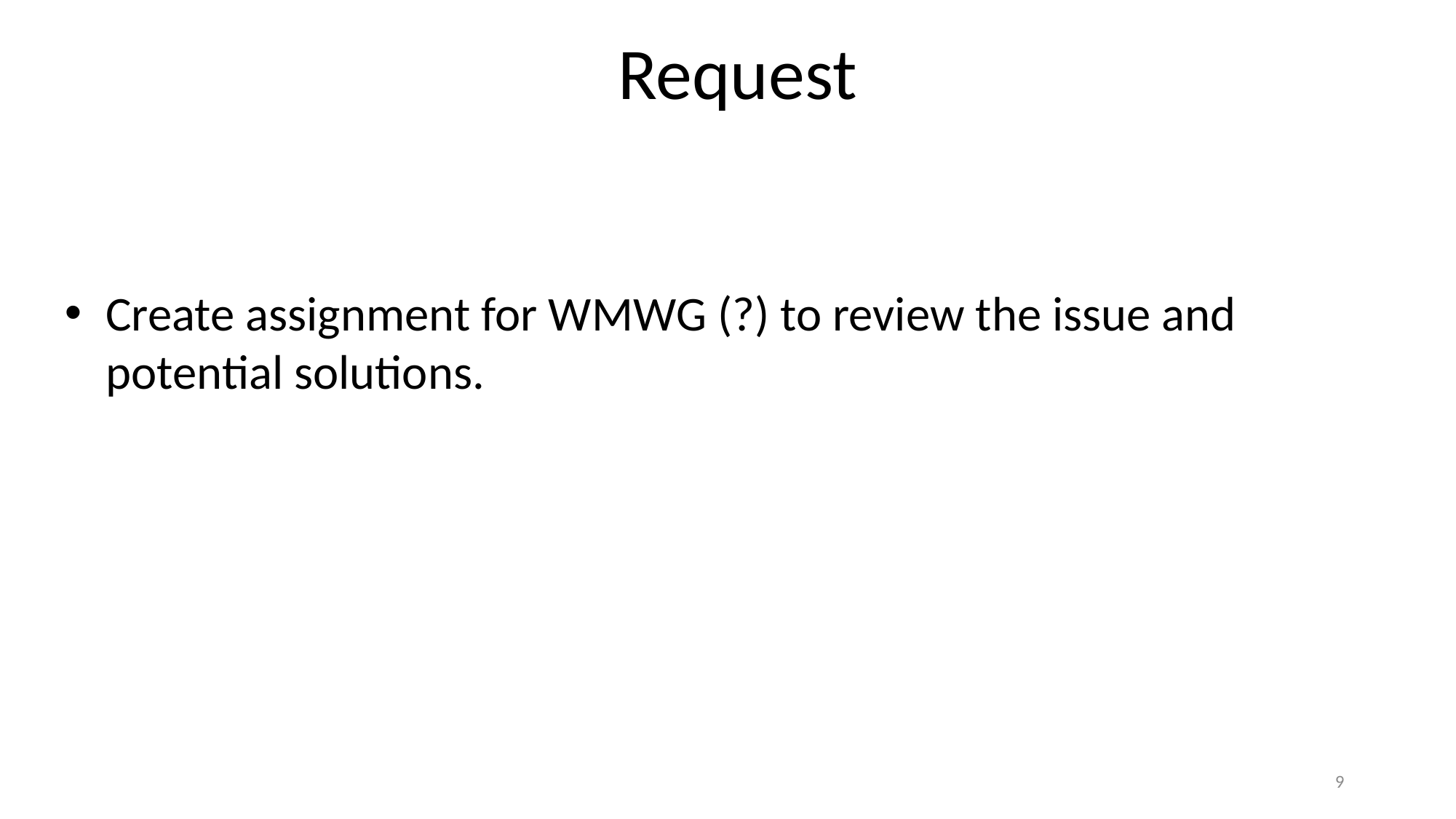

Request
Create assignment for WMWG (?) to review the issue and potential solutions.
9